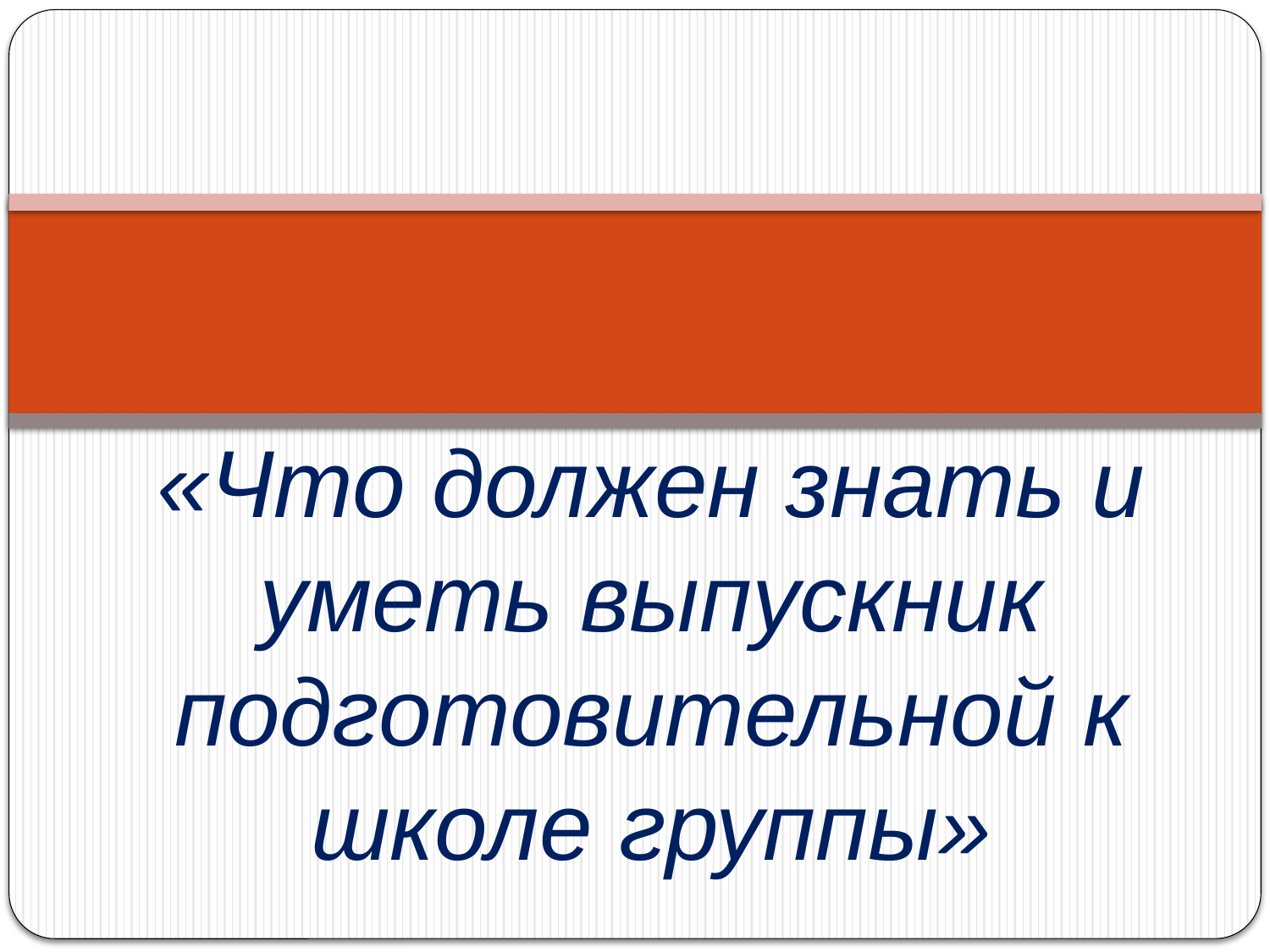

«Что должен знать и уметь выпускник подготовительной к школе группы»